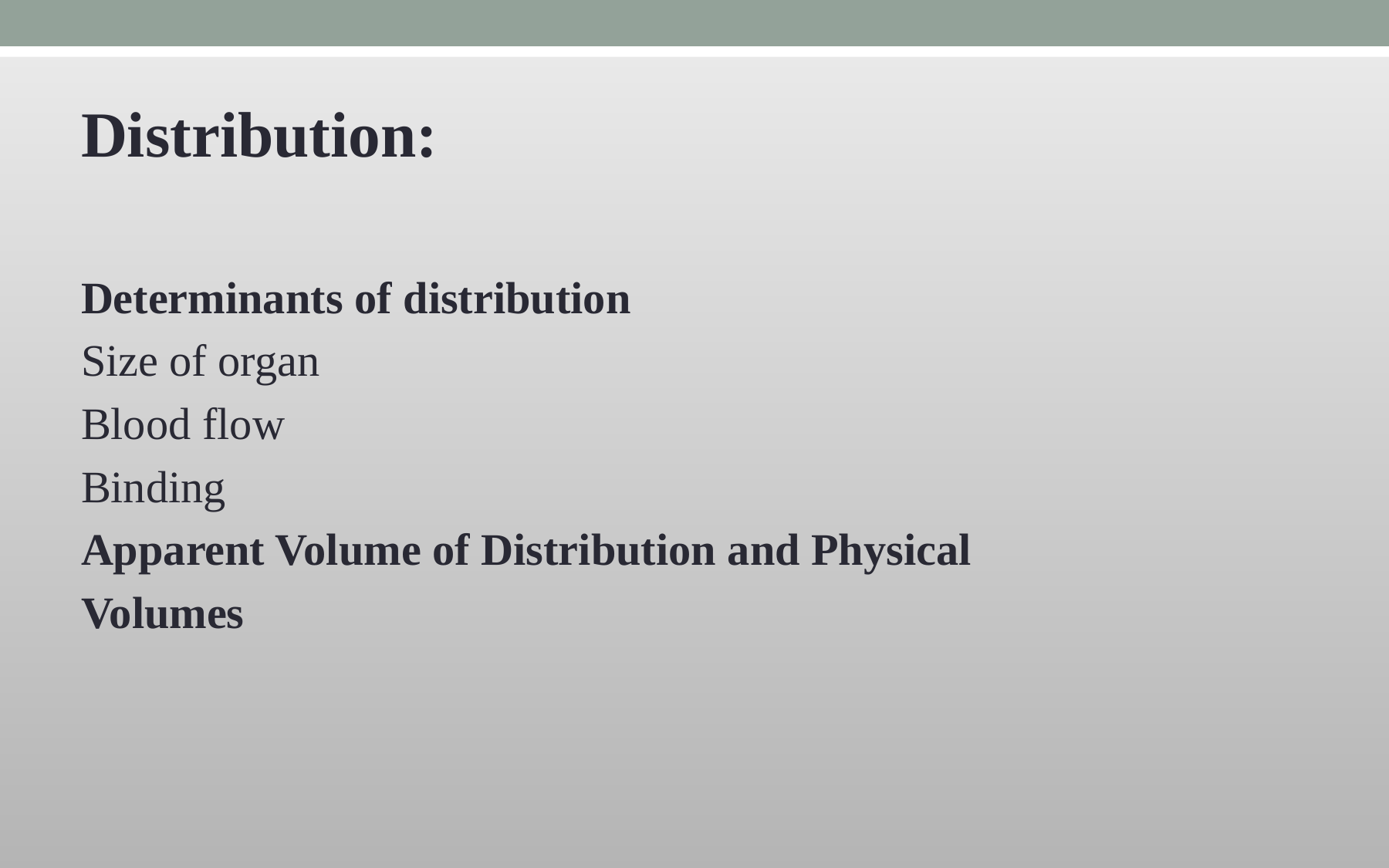

Distribution:

Determinants of distribution
Size of organ
Blood flow
Binding
Apparent Volume of Distribution and Physical
Volumes